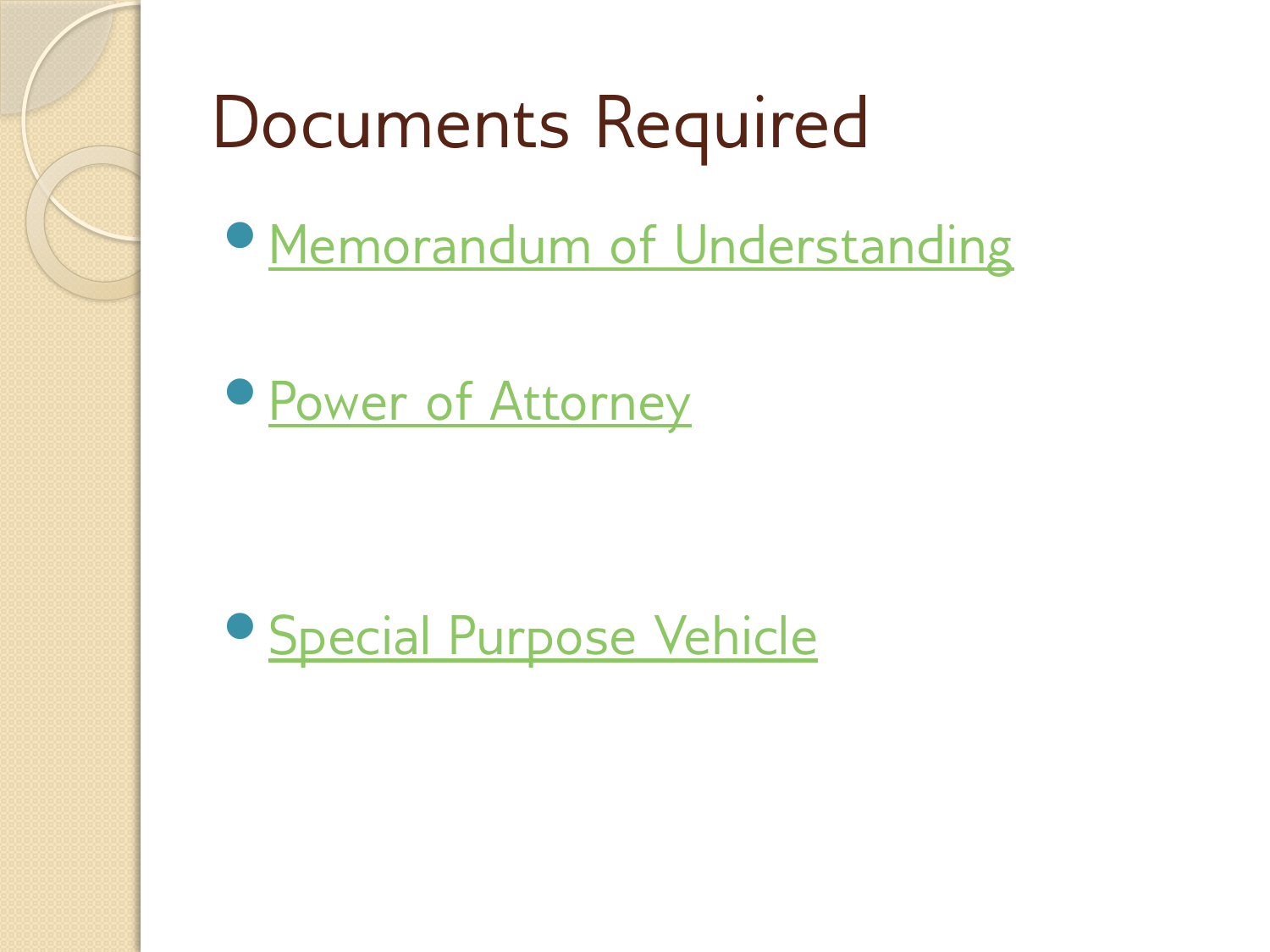

# Documents Required
Memorandum of Understanding

Power of Attorney

Special Purpose Vehicle